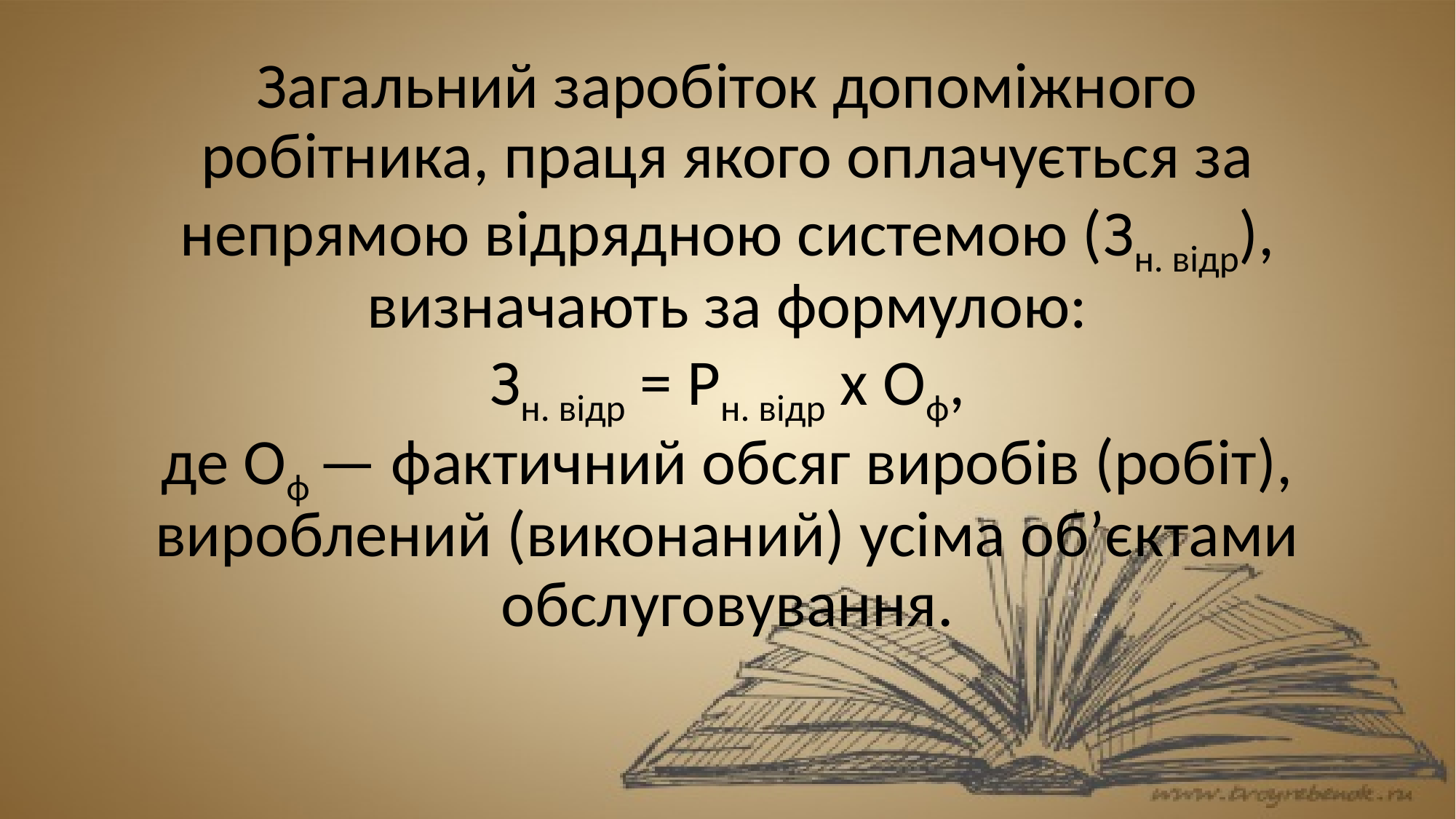

# Загальний заробіток допоміжного робітника, праця якого оплачується за непрямою відрядною системою (Зн. відр), визначають за формулою: Зн. відр = Рн. відр х Оф, де Оф — фактичний обсяг виробів (робіт), вироблений (виконаний) усіма об’єктами обслуговування.